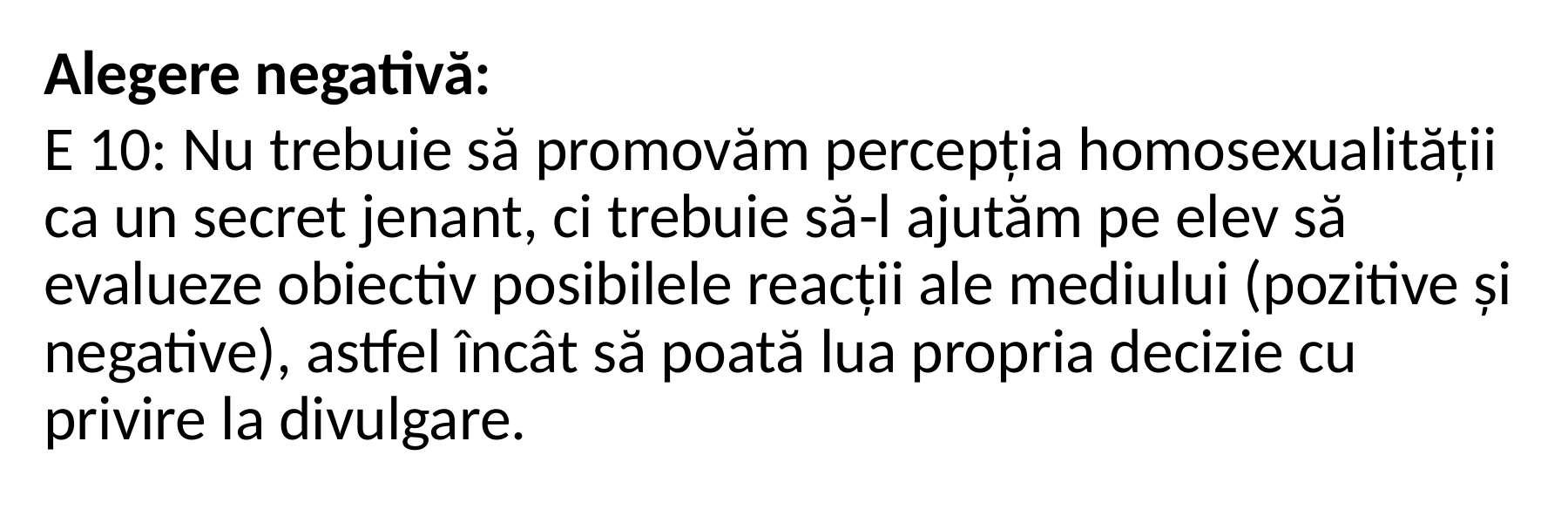

Alegere negativă:
E 10: Nu trebuie să promovăm percepția homosexualității ca un secret jenant, ci trebuie să-l ajutăm pe elev să evalueze obiectiv posibilele reacții ale mediului (pozitive și negative), astfel încât să poată lua propria decizie cu privire la divulgare.